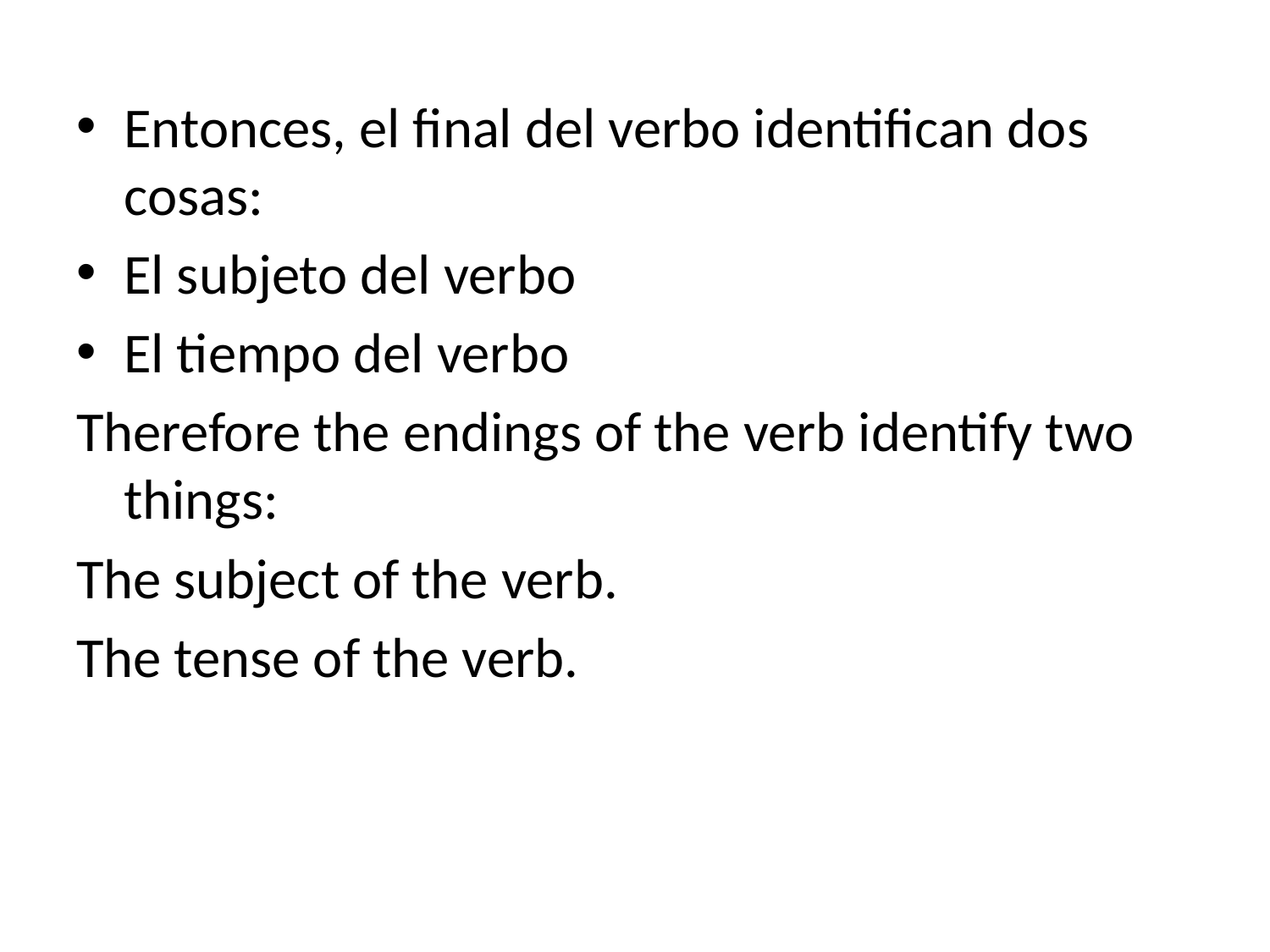

Entonces, el final del verbo identifican dos cosas:
El subjeto del verbo
El tiempo del verbo
Therefore the endings of the verb identify two things:
The subject of the verb.
The tense of the verb.